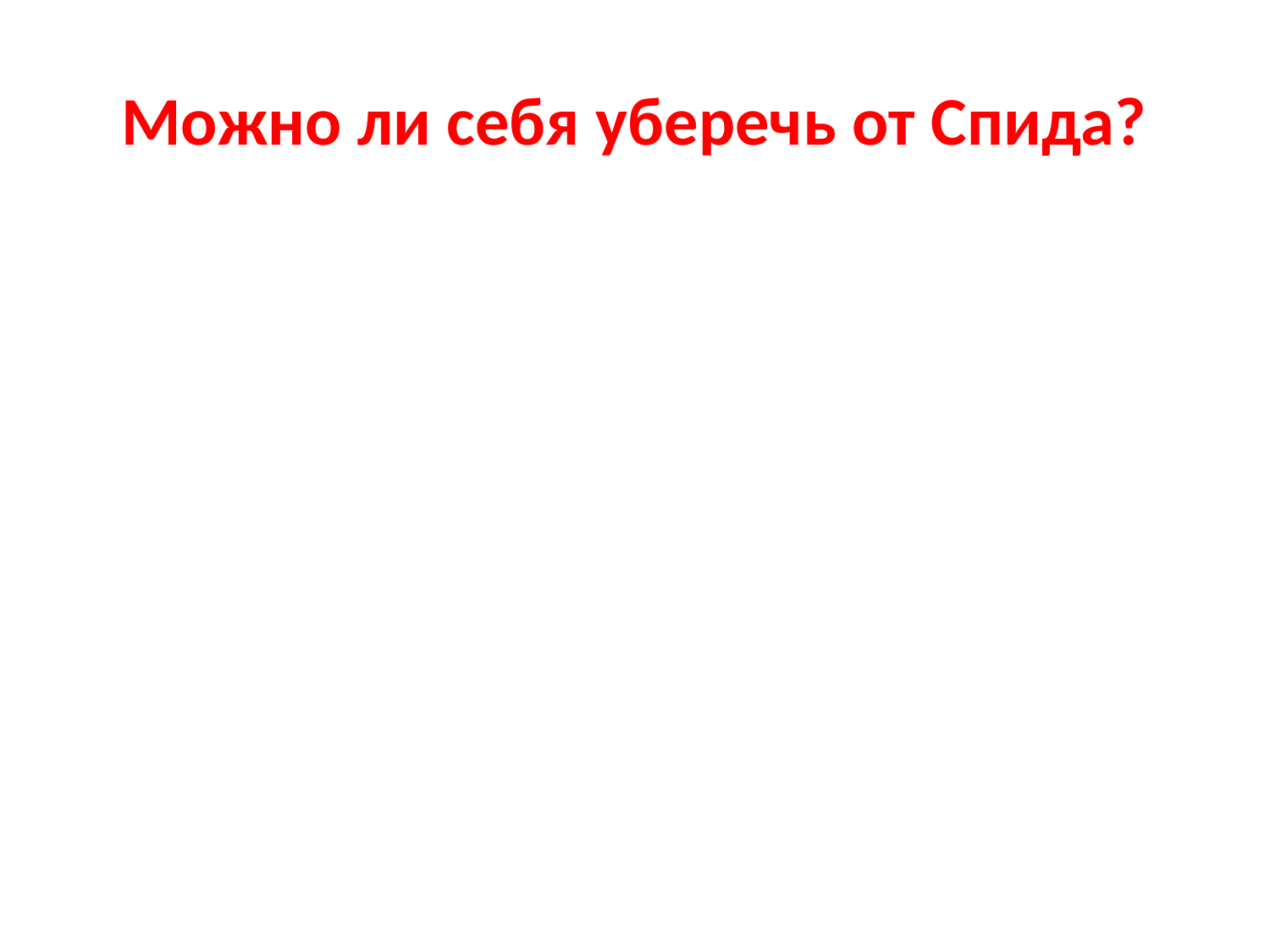

# Можно ли себя уберечь от Спида?